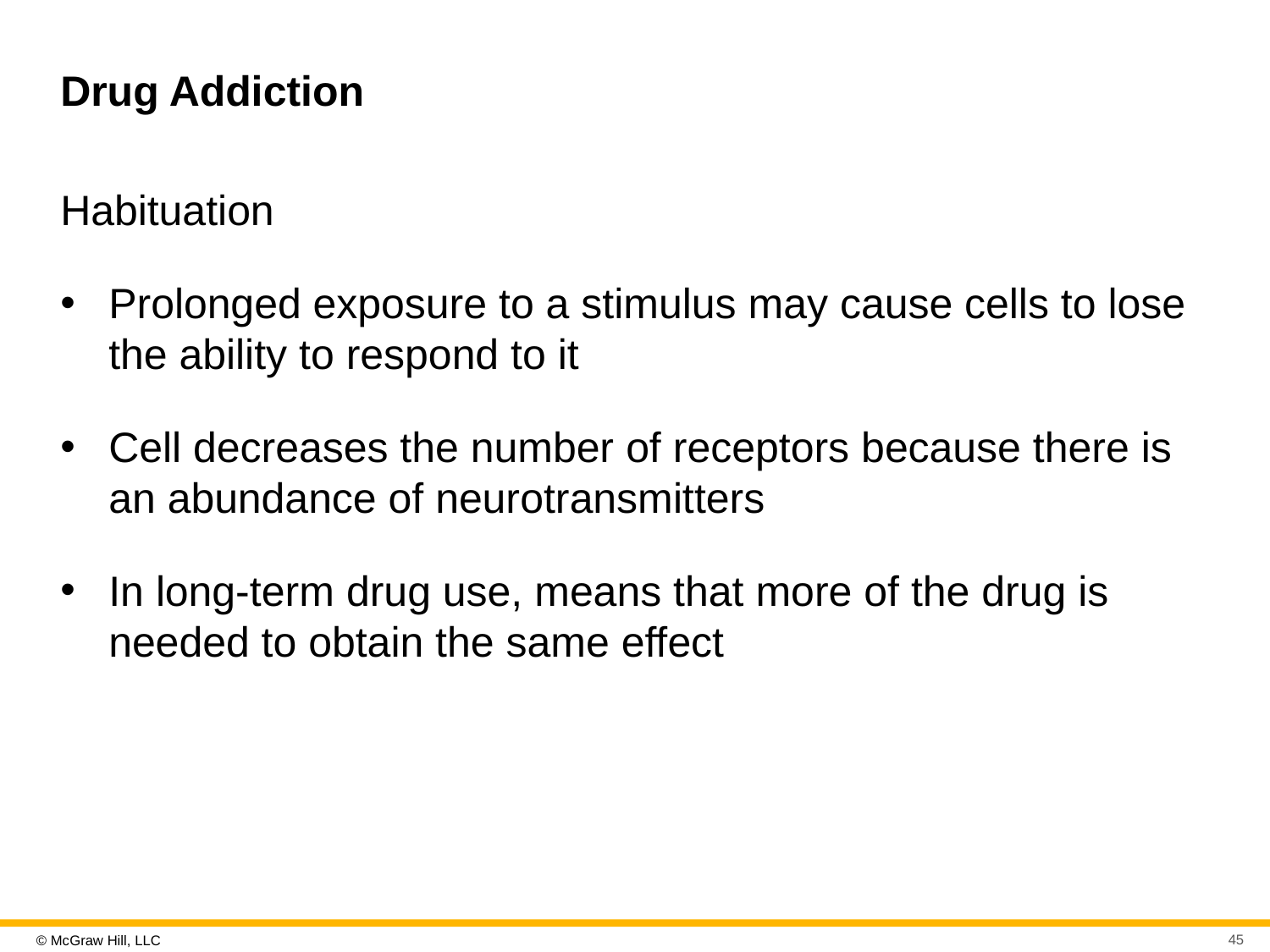

# Drug Addiction
Habituation
Prolonged exposure to a stimulus may cause cells to lose the ability to respond to it
Cell decreases the number of receptors because there is an abundance of neurotransmitters
In long-term drug use, means that more of the drug is needed to obtain the same effect
45